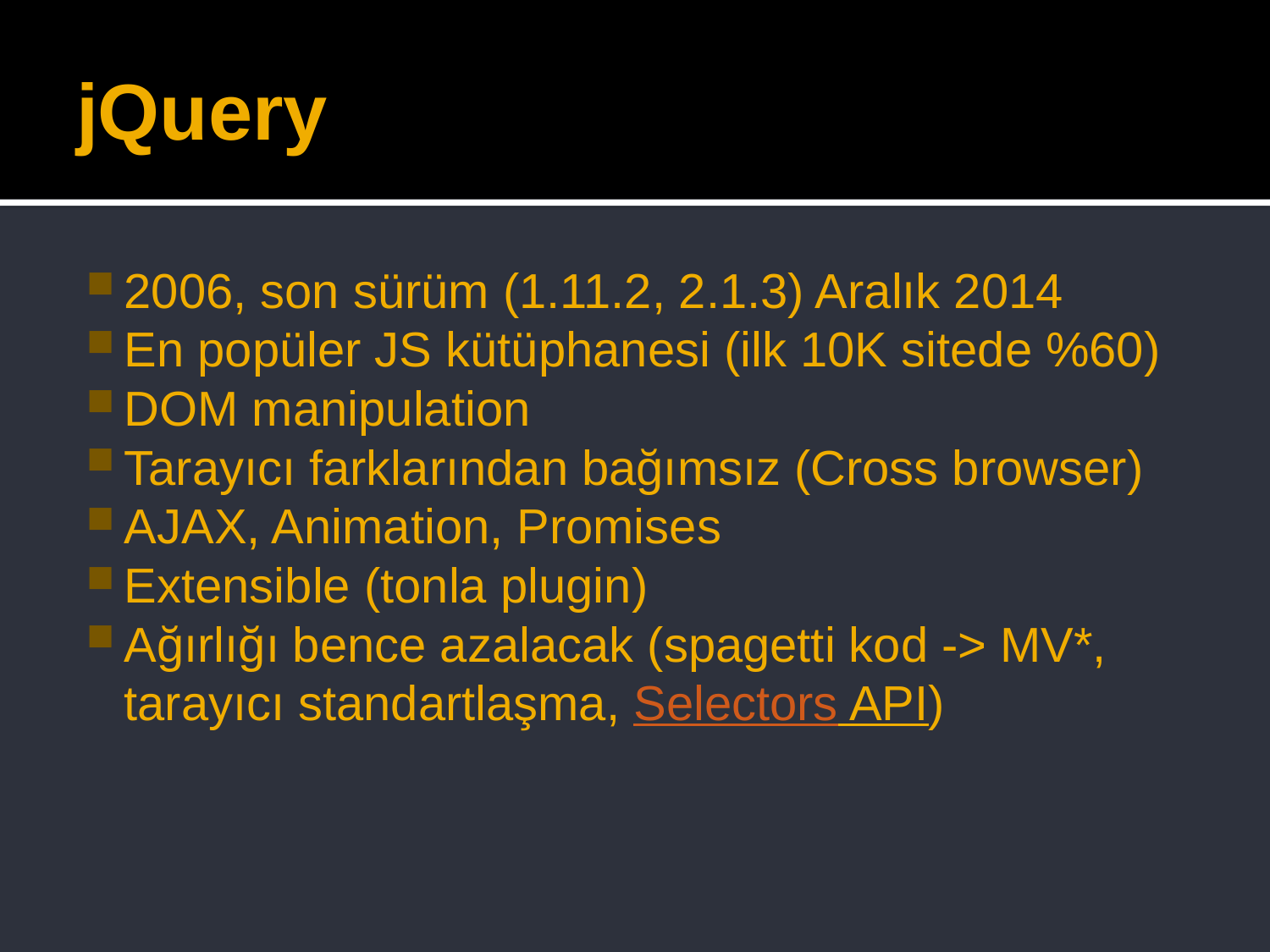

# jQuery
2006, son sürüm (1.11.2, 2.1.3) Aralık 2014
En popüler JS kütüphanesi (ilk 10K sitede %60)
DOM manipulation
Tarayıcı farklarından bağımsız (Cross browser)
AJAX, Animation, Promises
Extensible (tonla plugin)
Ağırlığı bence azalacak (spagetti kod -> MV*, tarayıcı standartlaşma, Selectors API)